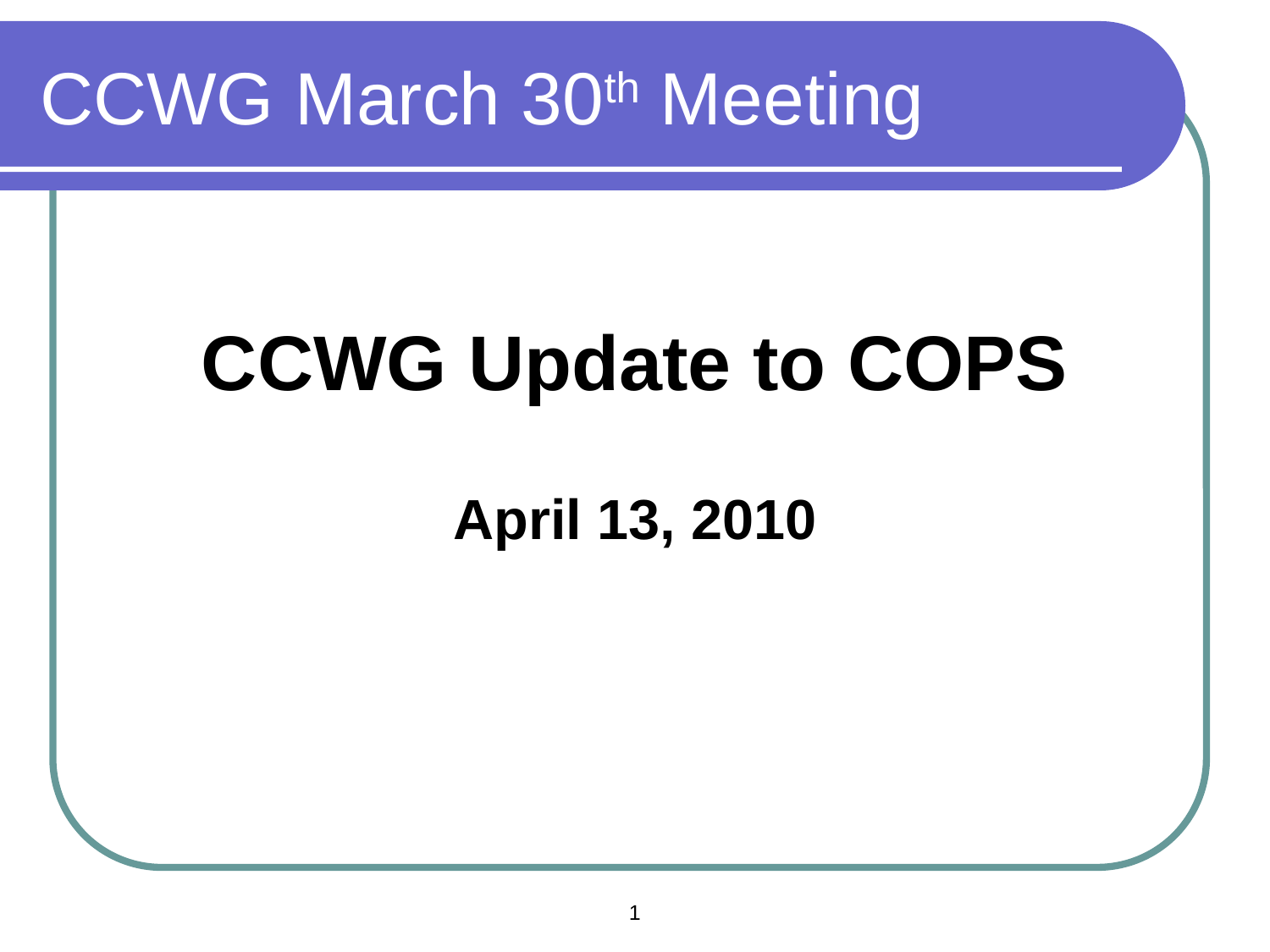

# CCWG March 30th Meeting
CCWG Update to COPS

April 13, 2010
1